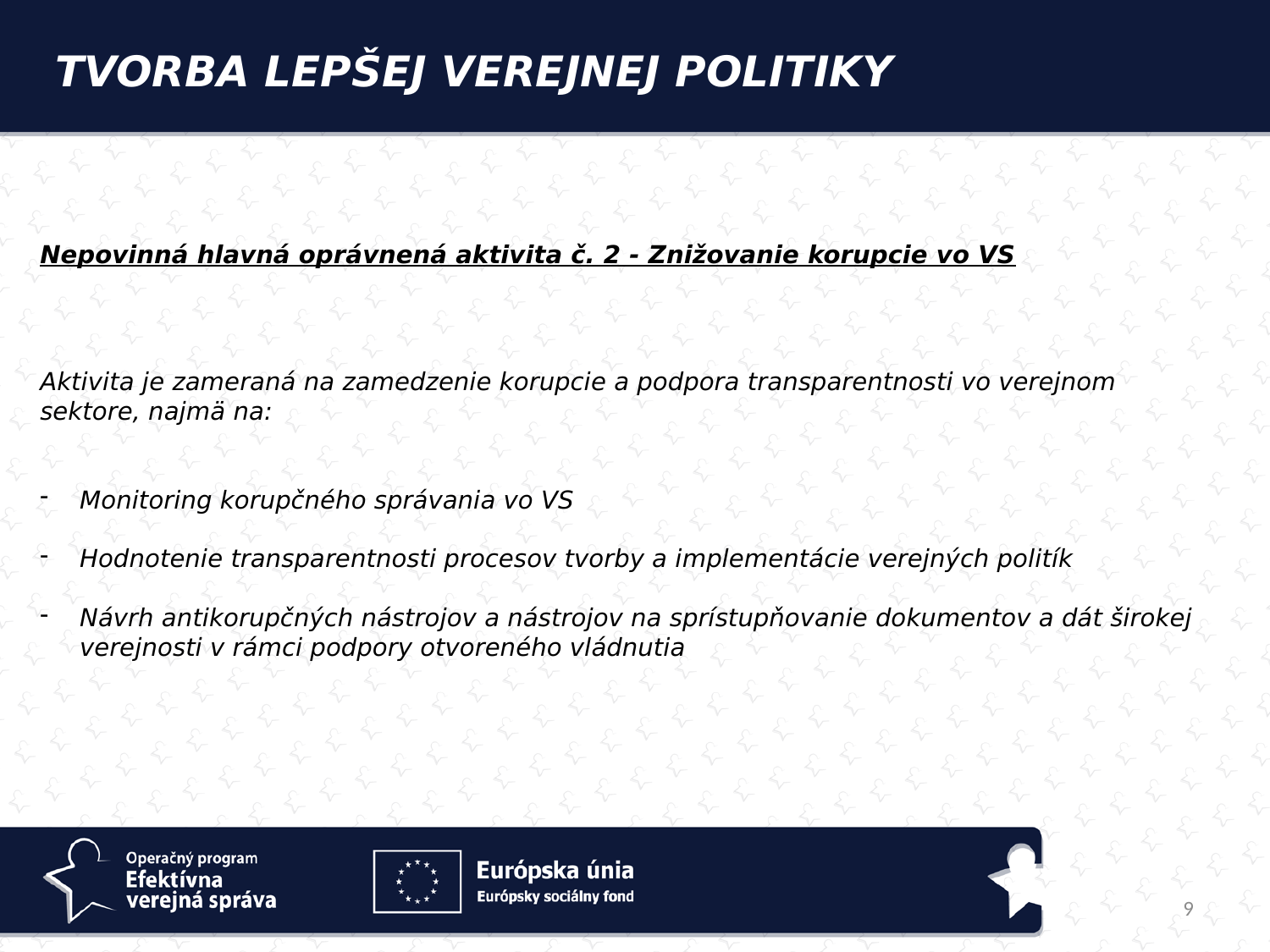

TVORBA LEPŠEJ VEREJNEJ POLITIKY

Nepovinná hlavná oprávnená aktivita č. 2 - Znižovanie korupcie vo VS

Aktivita je zameraná na zamedzenie korupcie a podpora transparentnosti vo verejnom sektore, najmä na:

Monitoring korupčného správania vo VS

Hodnotenie transparentnosti procesov tvorby a implementácie verejných politík

Návrh antikorupčných nástrojov a nástrojov na sprístupňovanie dokumentov a dát širokej verejnosti v rámci podpory otvoreného vládnutia
9